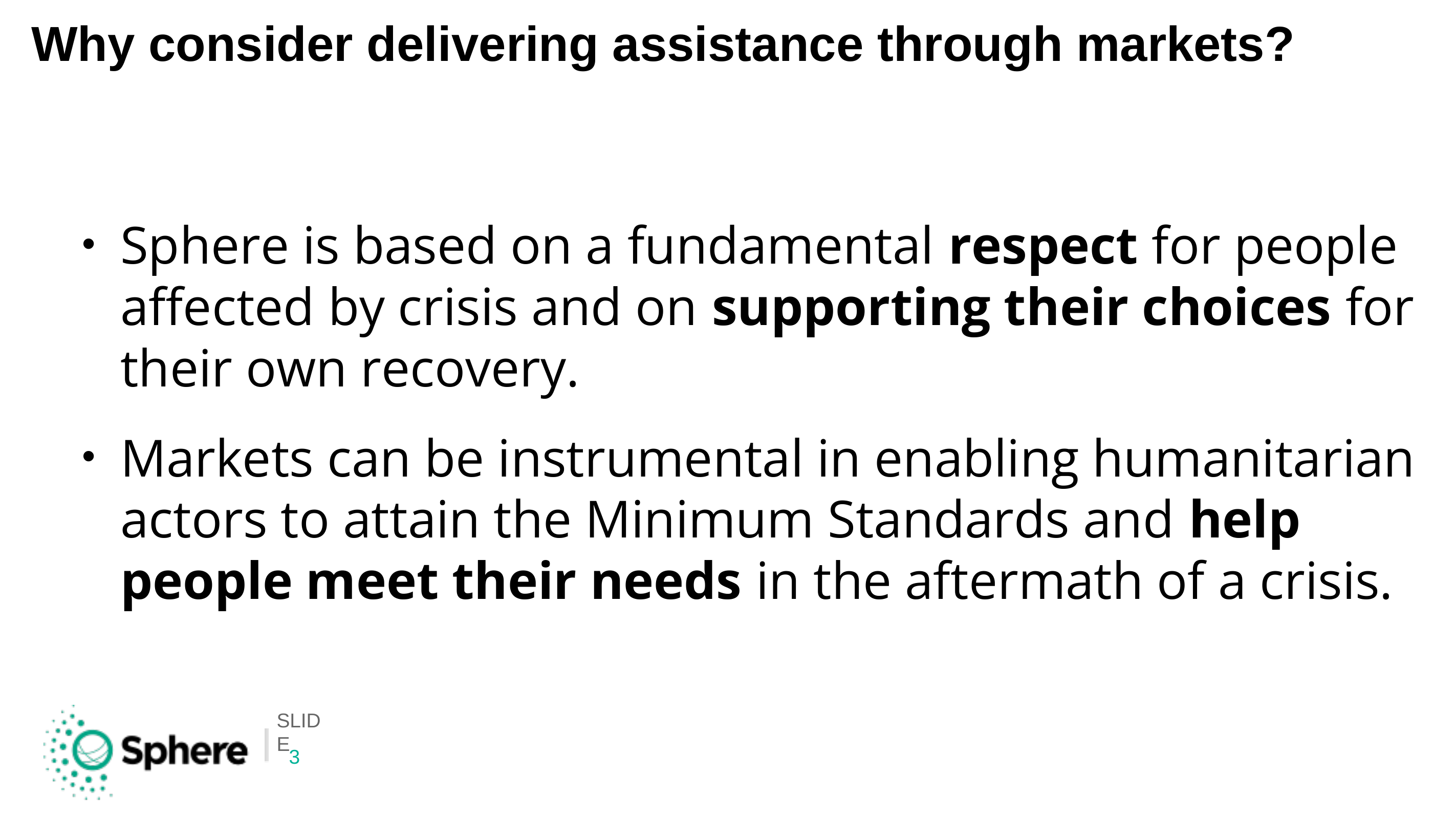

# Why consider delivering assistance through markets?
Sphere is based on a fundamental respect for people affected by crisis and on supporting their choices for their own recovery.
Markets can be instrumental in enabling humanitarian actors to attain the Minimum Standards and help people meet their needs in the aftermath of a crisis.
3